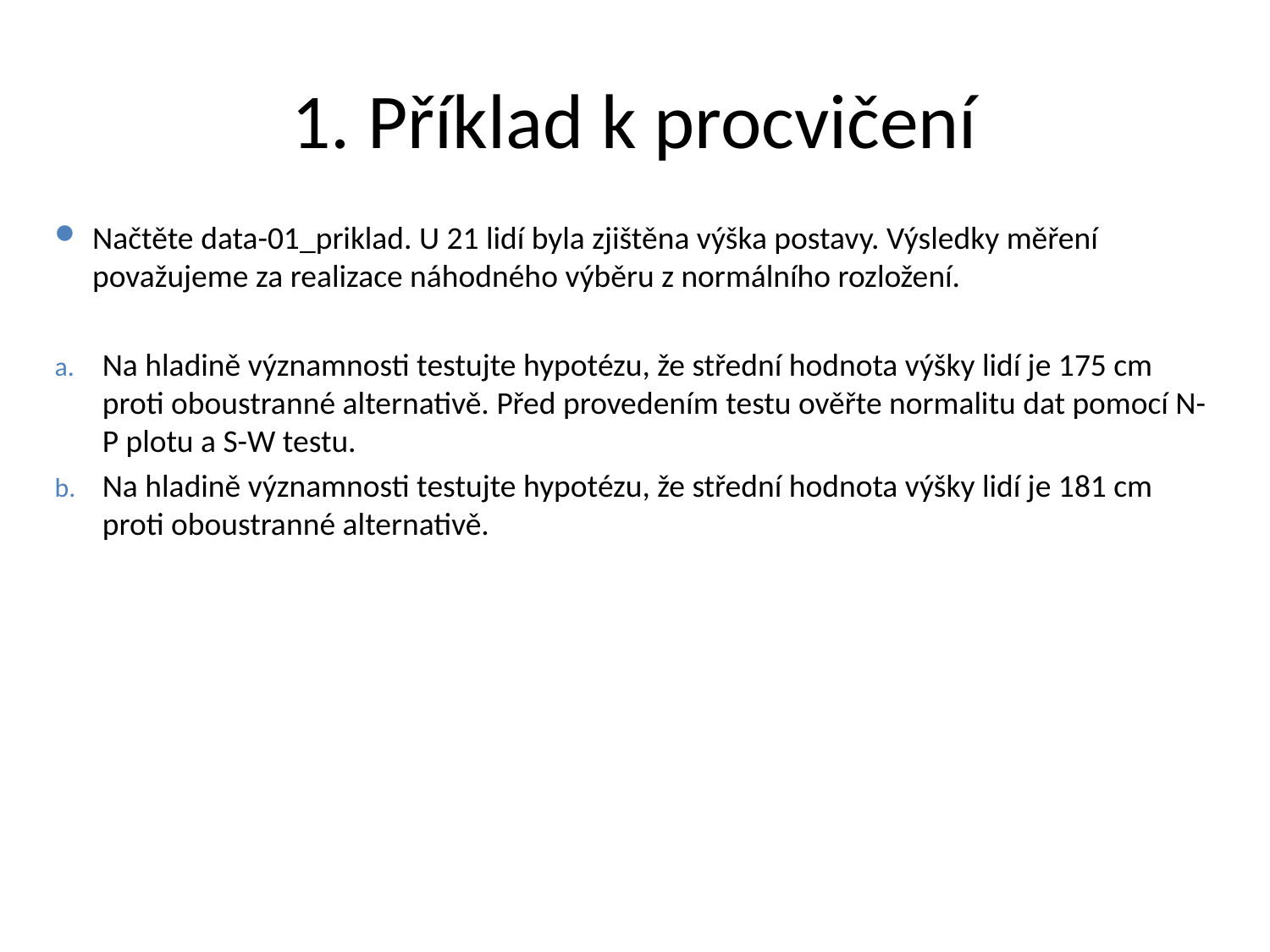

# 1. Příklad k procvičení
Načtěte data-01_priklad. U 21 lidí byla zjištěna výška postavy. Výsledky měření považujeme za realizace náhodného výběru z normálního rozložení.

Na hladině významnosti testujte hypotézu, že střední hodnota výšky lidí je 175 cm proti oboustranné alternativě. Před provedením testu ověřte normalitu dat pomocí N-P plotu a S-W testu.
Na hladině významnosti testujte hypotézu, že střední hodnota výšky lidí je 181 cm proti oboustranné alternativě.